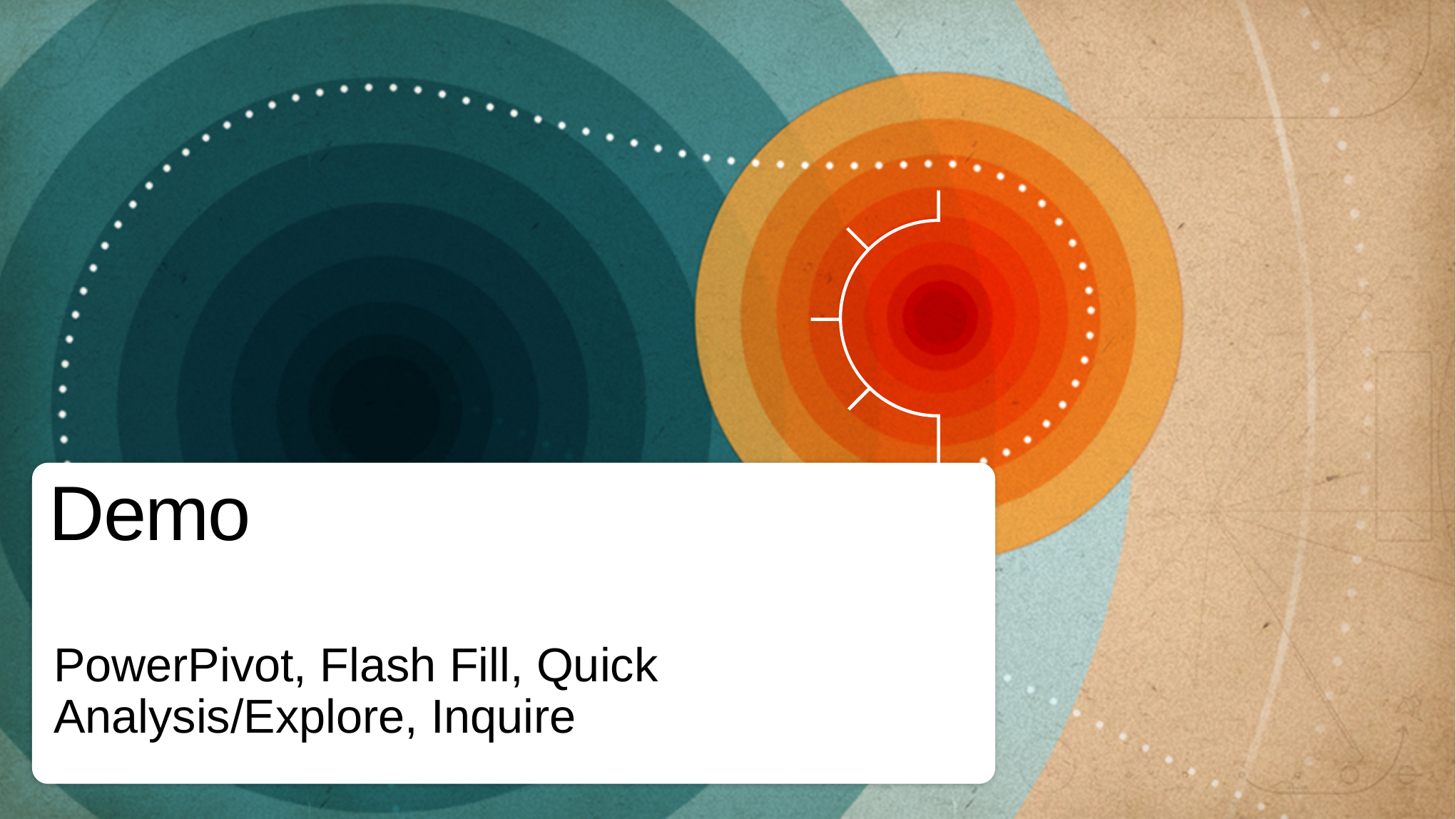

# Demo
PowerPivot, Flash Fill, Quick Analysis/Explore, Inquire